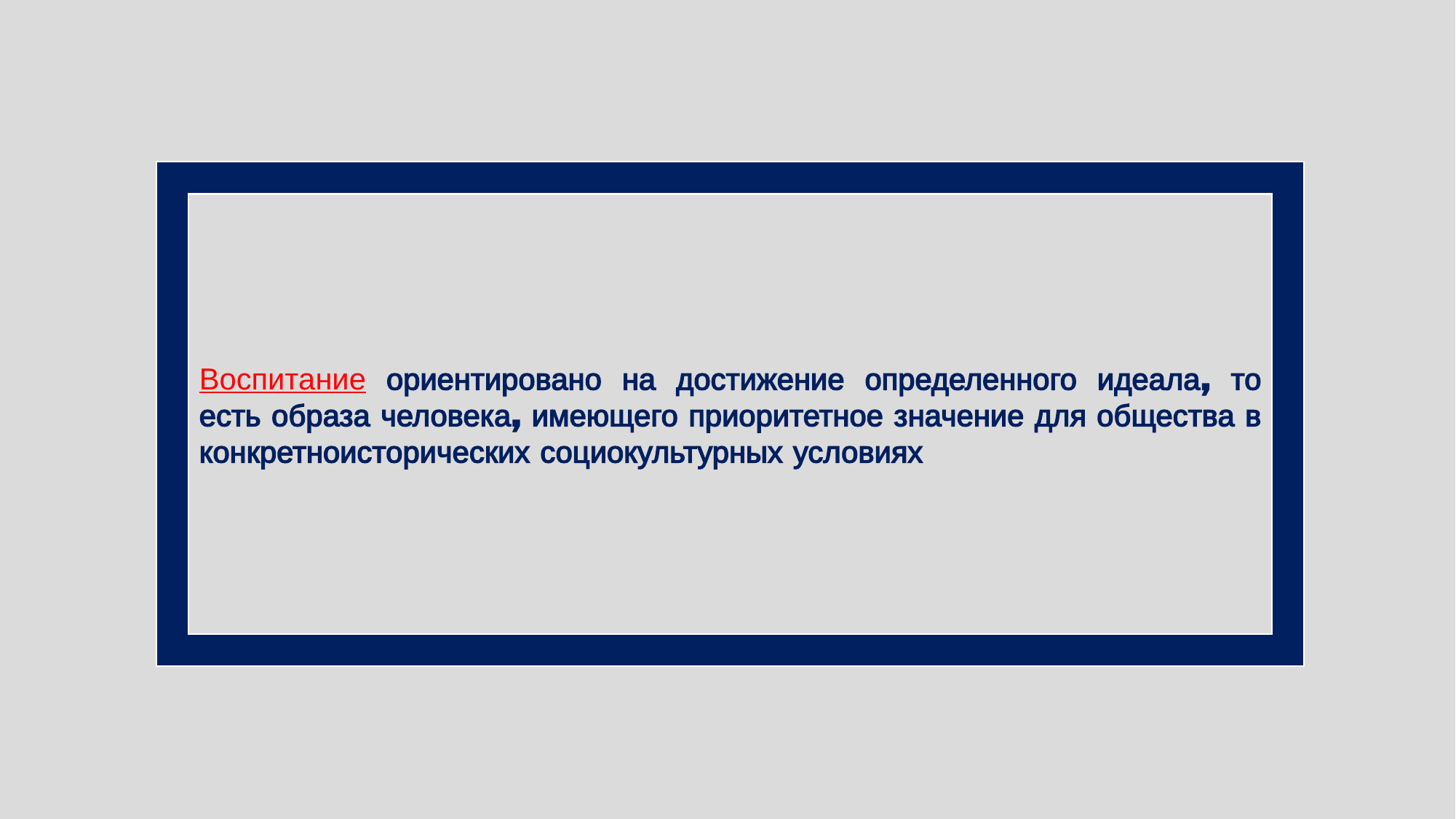

Воспитание ориентировано на достижение определенного идеала, то есть образа человека, имеющего приоритетное значение для общества в конкретноисторических социокультурных условиях